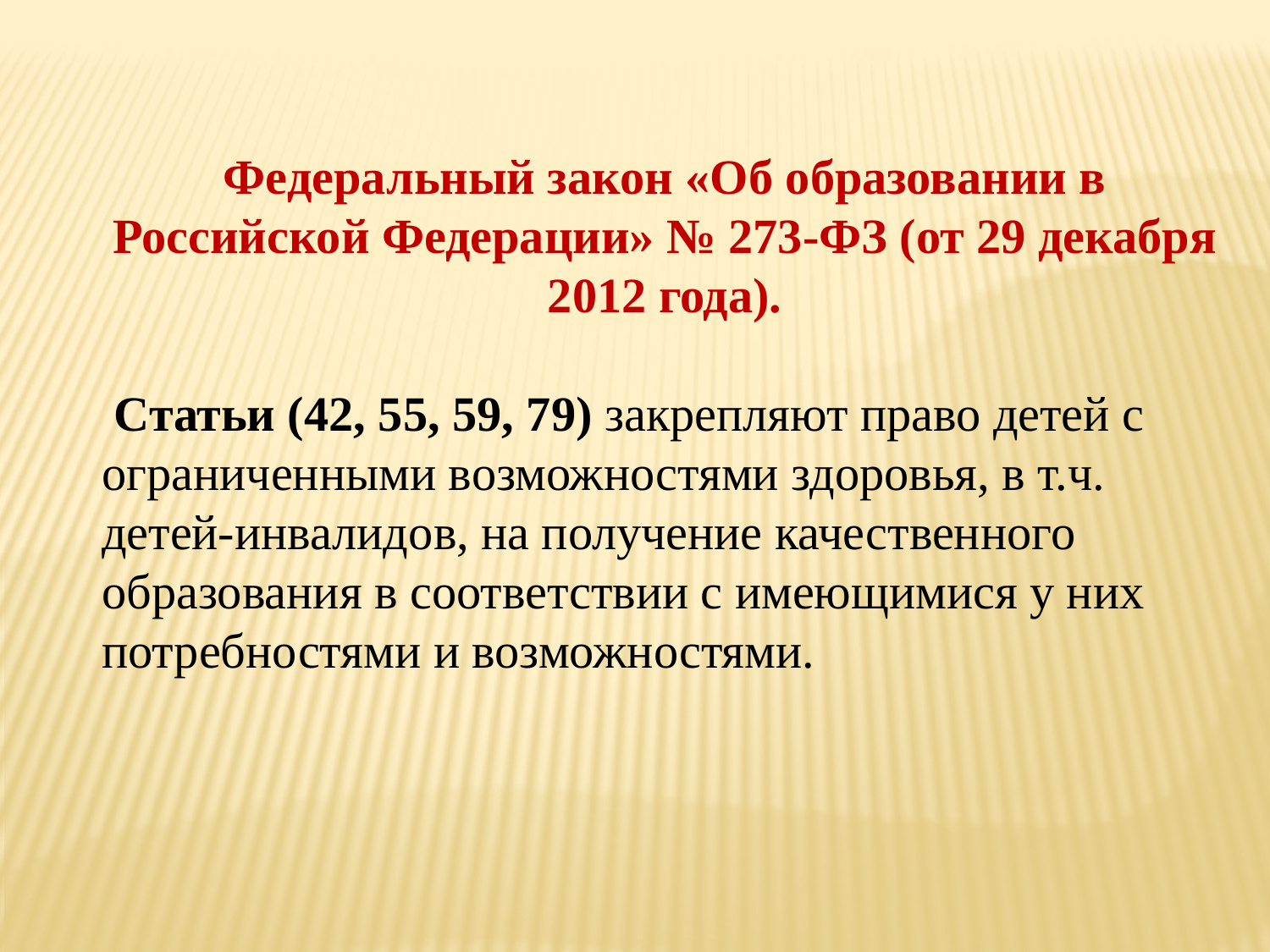

Федеральный закон «Об образовании в Российской Федерации» № 273-ФЗ (от 29 декабря 2012 года).

 Статьи (42, 55, 59, 79) закрепляют право детей с ограниченными возможностями здоровья, в т.ч. детей-инвалидов, на получение качественного образования в соответствии с имеющимися у них потребностями и возможностями.